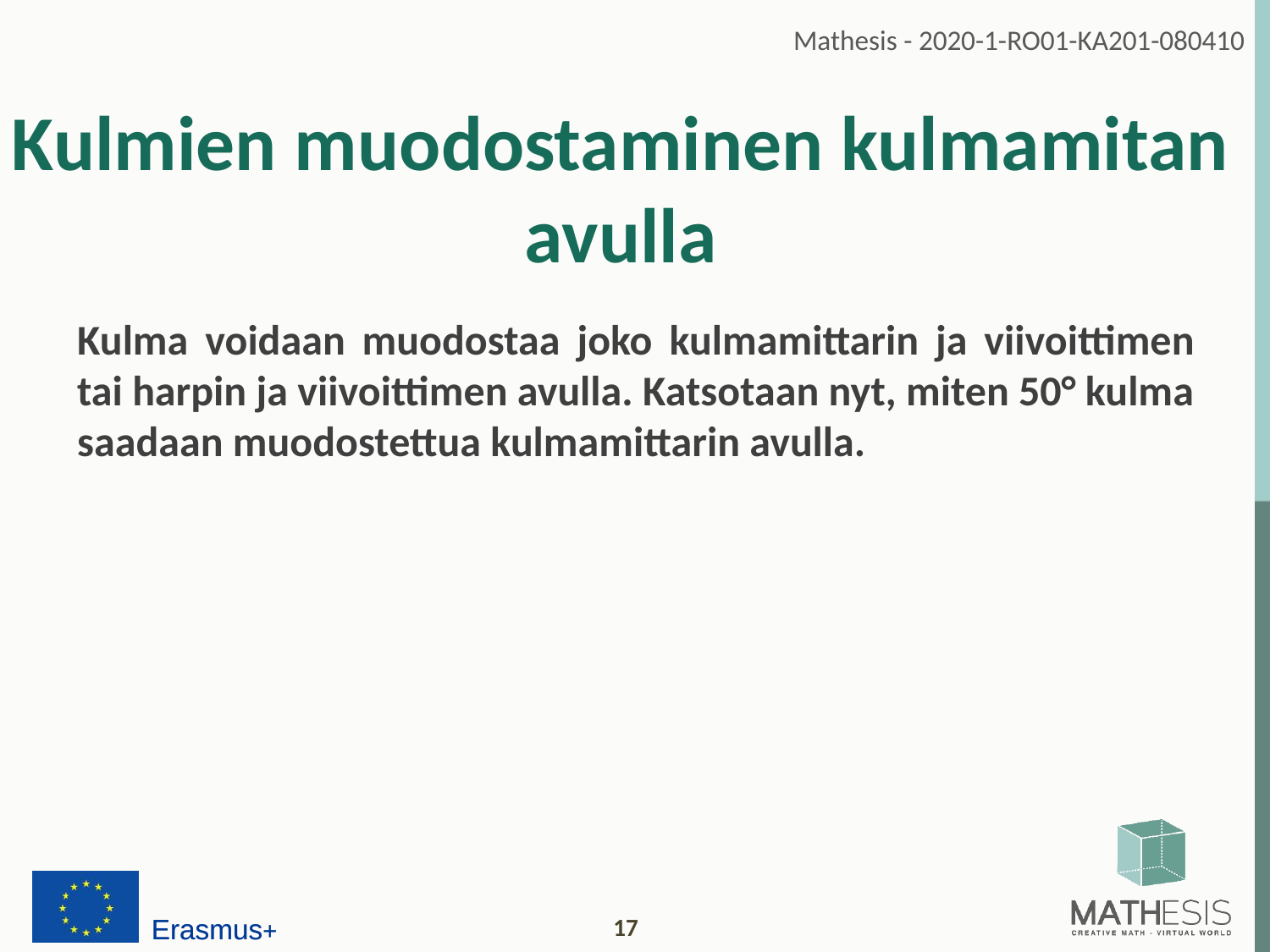

# Kulmien muodostaminen kulmamitan avulla
Kulma voidaan muodostaa joko kulmamittarin ja viivoittimen tai harpin ja viivoittimen avulla. Katsotaan nyt, miten 50° kulma saadaan muodostettua kulmamittarin avulla.